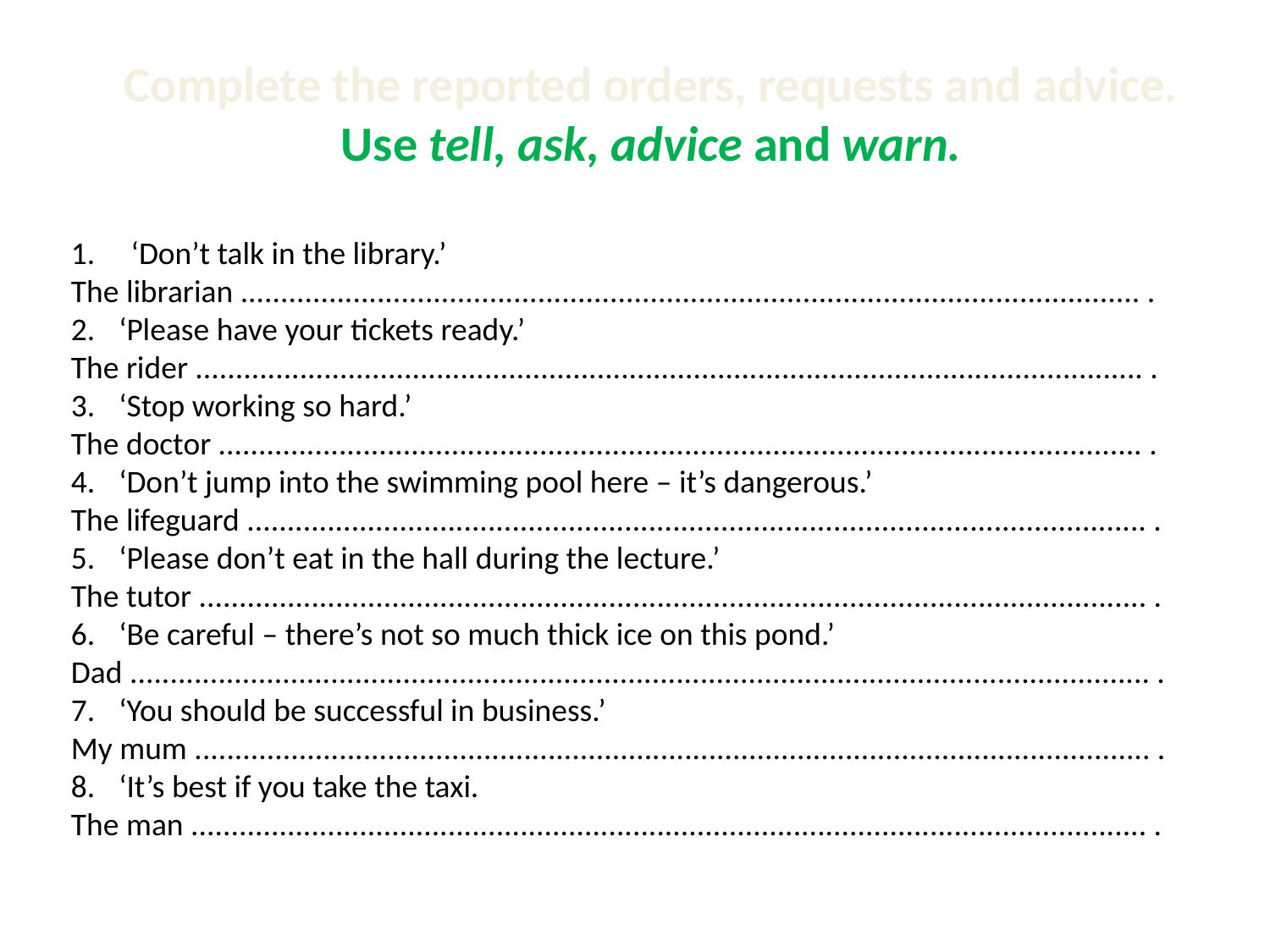

Complete the reported orders, requests and advice.
Use tell, ask, advice and warn.
1.     ‘Don’t talk in the library.’
The librarian ................................................................................................................ .
‘Please have your tickets ready.’
The rider ...................................................................................................................... .
‘Stop working so hard.’
The doctor ................................................................................................................... .
‘Don’t jump into the swimming pool here – it’s dangerous.’
The lifeguard ................................................................................................................ .
‘Please don’t eat in the hall during the lecture.’
The tutor ...................................................................................................................... .
‘Be careful – there’s not so much thick ice on this pond.’
Dad ............................................................................................................................... .
‘You should be successful in business.’
My mum ....................................................................................................................... .
‘It’s best if you take the taxi.
The man ....................................................................................................................... .